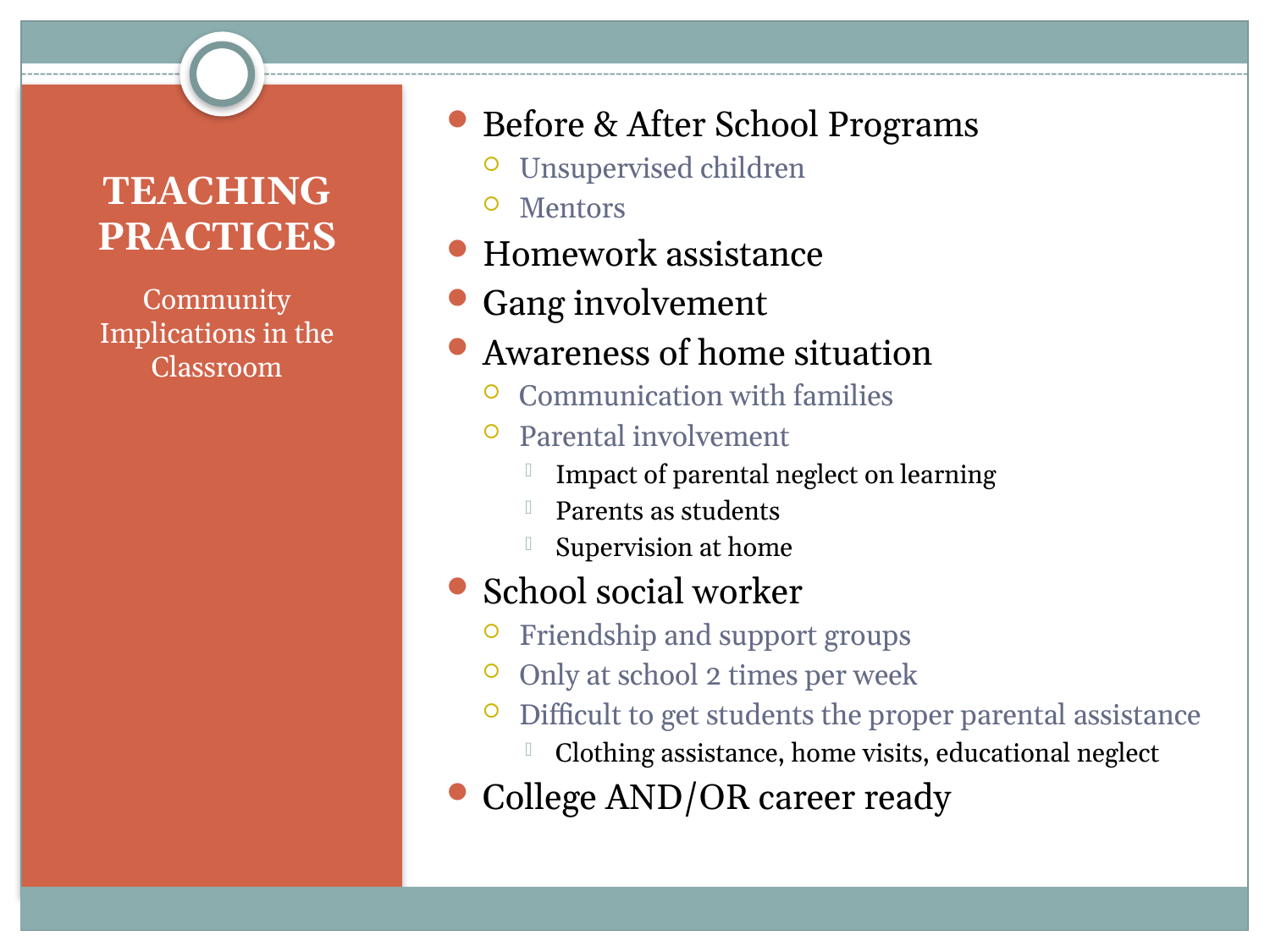

Before & After School Programs
Unsupervised children
Mentors
Homework assistance
Gang involvement
Awareness of home situation
Communication with families
Parental involvement
Impact of parental neglect on learning
Parents as students
Supervision at home
School social worker
Friendship and support groups
Only at school 2 times per week
Difficult to get students the proper parental assistance
Clothing assistance, home visits, educational neglect
College AND/OR career ready

#
TEACHING PRACTICES
Community Implications in the Classroom